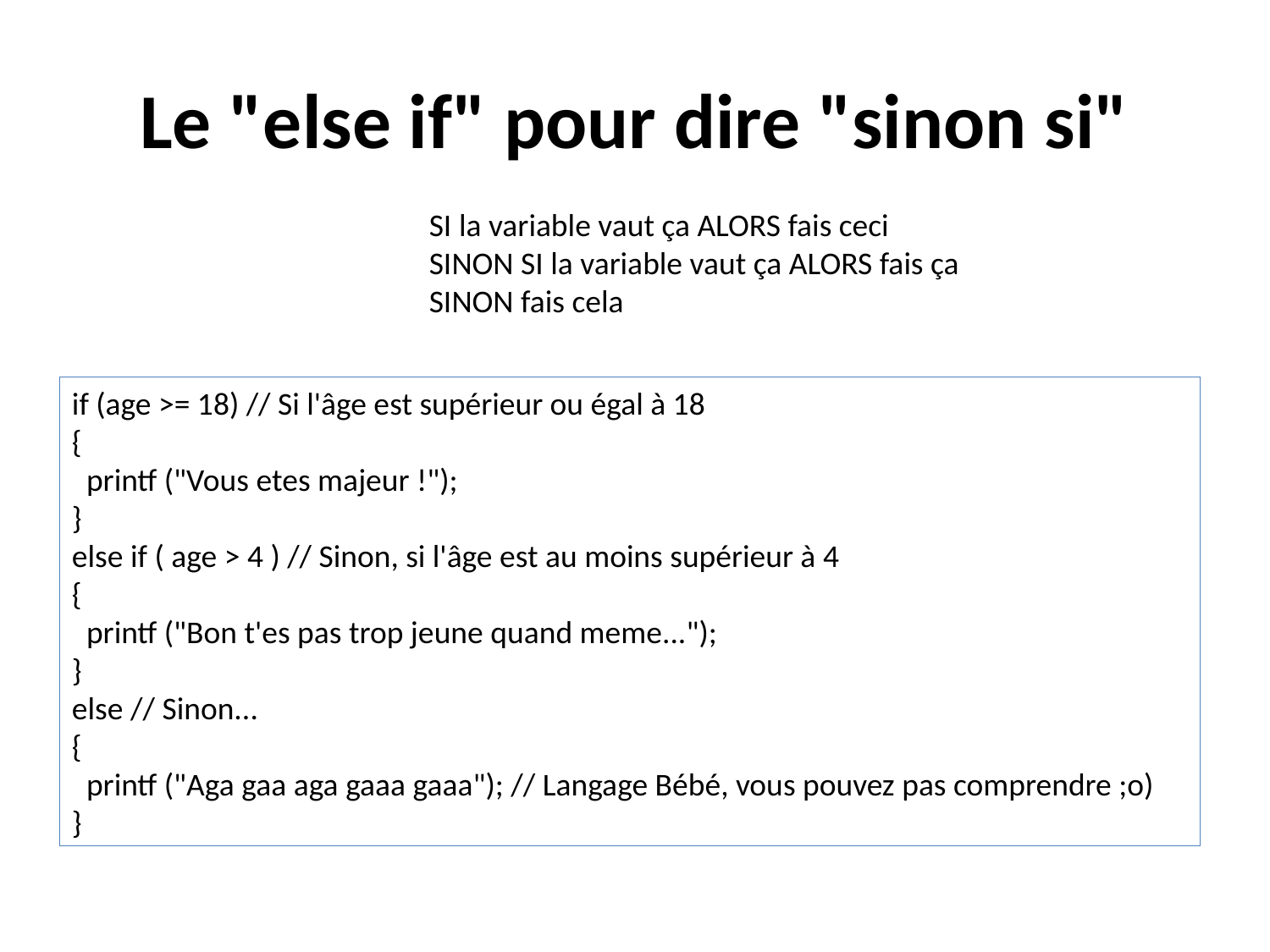

# Le "else if" pour dire "sinon si"
SI la variable vaut ça ALORS fais ceci
SINON SI la variable vaut ça ALORS fais ça
SINON fais cela
if (age >= 18) // Si l'âge est supérieur ou égal à 18
{
  printf ("Vous etes majeur !");
}
else if ( age > 4 ) // Sinon, si l'âge est au moins supérieur à 4
{
  printf ("Bon t'es pas trop jeune quand meme...");
}
else // Sinon...
{
  printf ("Aga gaa aga gaaa gaaa"); // Langage Bébé, vous pouvez pas comprendre ;o)
}